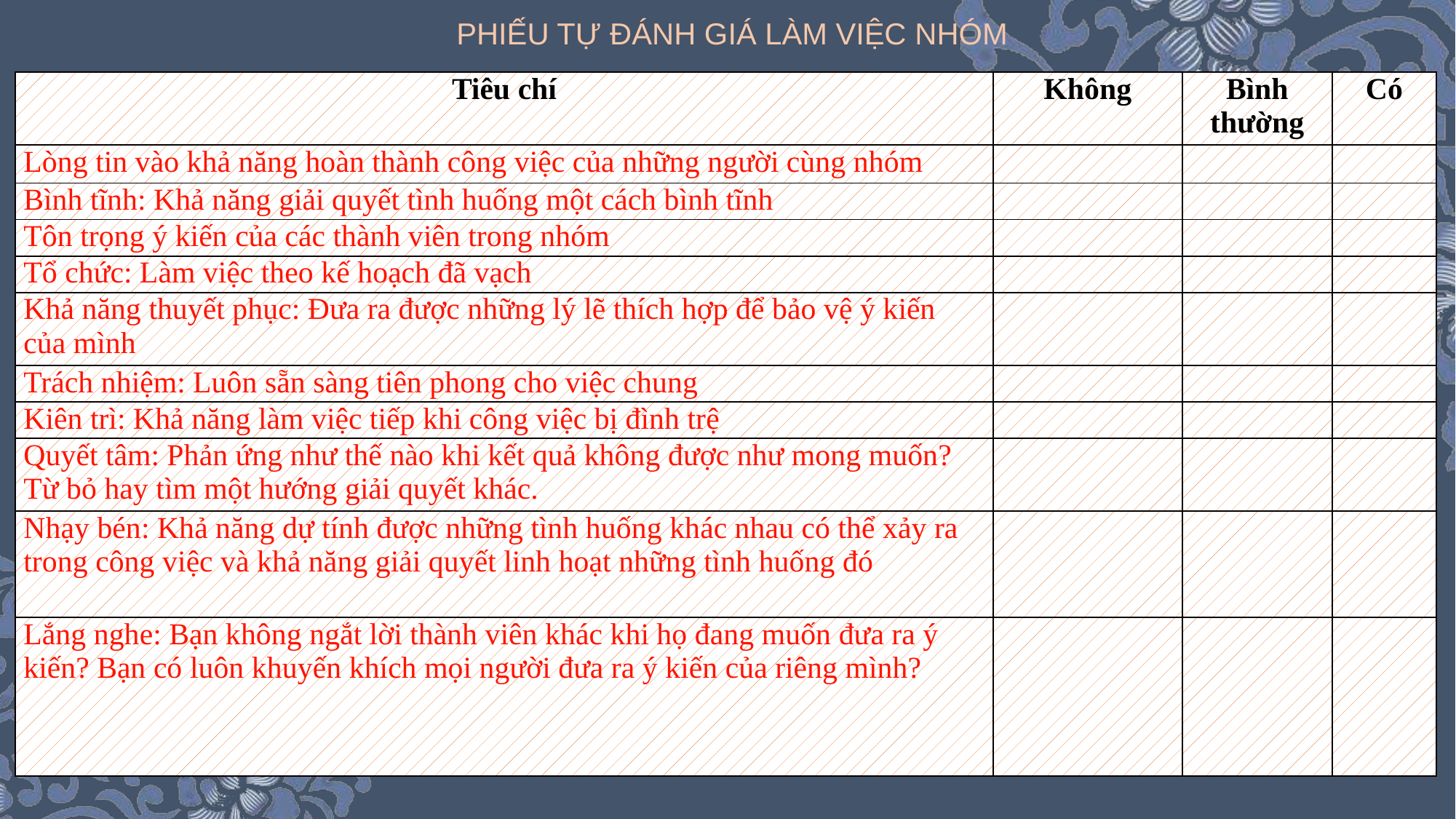

PHIẾU TỰ ĐÁNH GIÁ LÀM VIỆC NHÓM
| Tiêu chí | Không | Bình thường | Có |
| --- | --- | --- | --- |
| Lòng tin vào khả năng hoàn thành công việc của những người cùng nhóm |  |  |  |
| Bình tĩnh: Khả năng giải quyết tình huống một cách bình tĩnh |  |  |  |
| Tôn trọng ý kiến của các thành viên trong nhóm |  |  |  |
| Tổ chức: Làm việc theo kế hoạch đã vạch |  |  |  |
| Khả năng thuyết phục: Đưa ra được những lý lẽ thích hợp để bảo vệ ý kiến của mình |  |  |  |
| Trách nhiệm: Luôn sẵn sàng tiên phong cho việc chung |  |  |  |
| Kiên trì: Khả năng làm việc tiếp khi công việc bị đình trệ |  |  |  |
| Quyết tâm: Phản ứng như thế nào khi kết quả không được như mong muốn? Từ bỏ hay tìm một hướng giải quyết khác. |  |  |  |
| Nhạy bén: Khả năng dự tính được những tình huống khác nhau có thể xảy ra trong công việc và khả năng giải quyết linh hoạt những tình huống đó |  |  |  |
| Lắng nghe: Bạn không ngắt lời thành viên khác khi họ đang muốn đưa ra ý kiến? Bạn có luôn khuyến khích mọi người đưa ra ý kiến của riêng mình? |  |  |  |